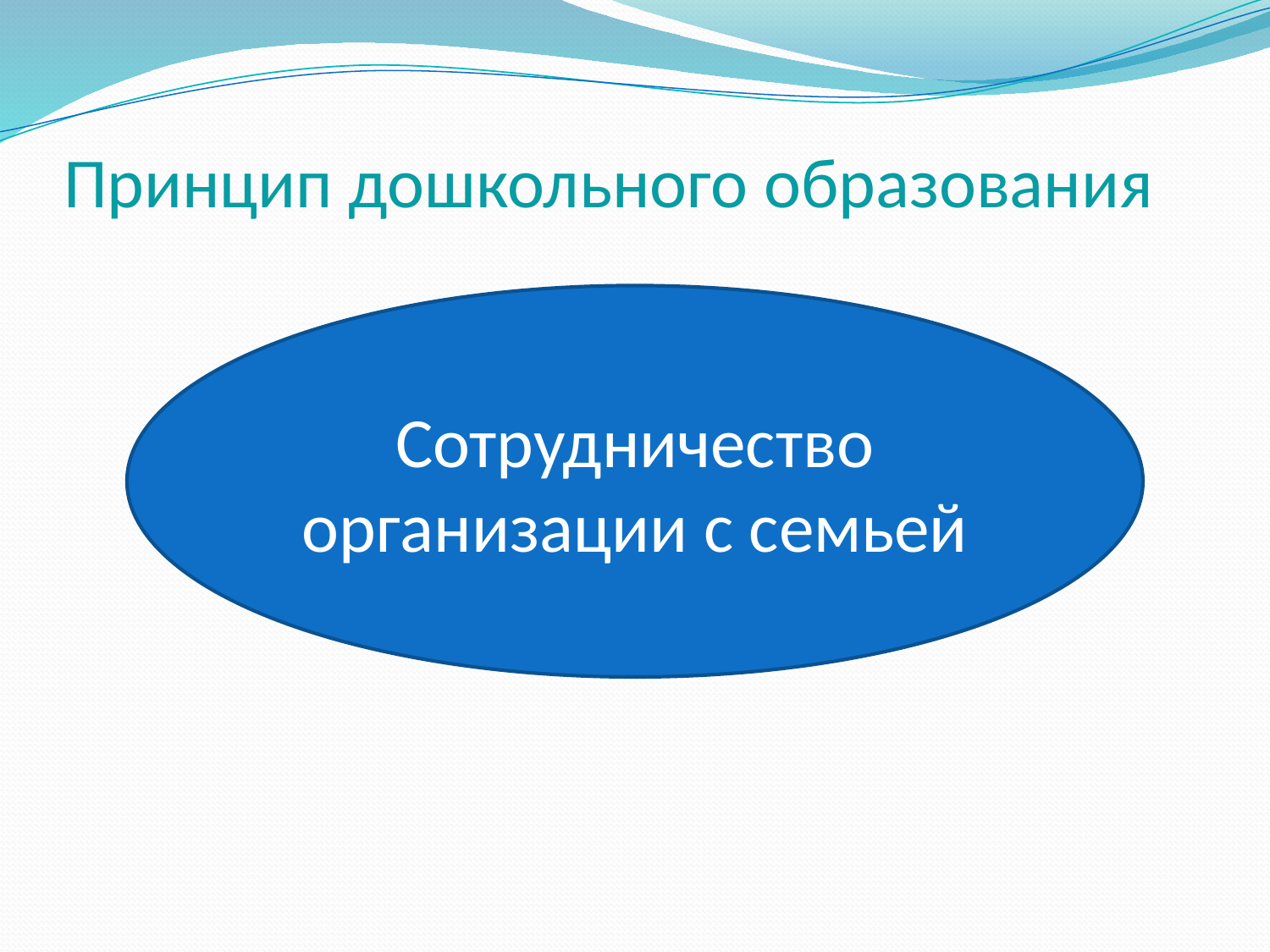

# Принцип дошкольного образования

Сотрудничество организации с семьей